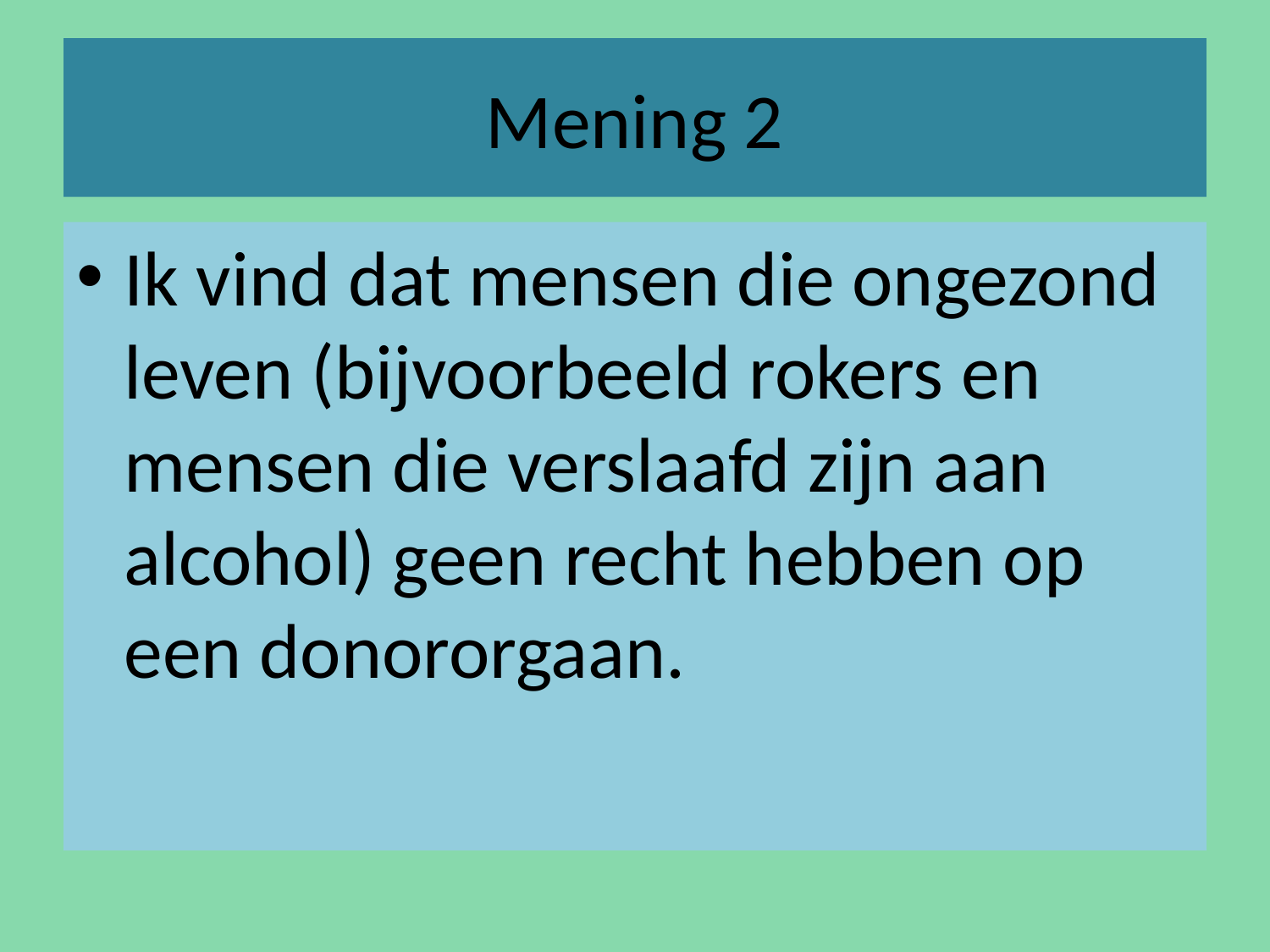

# Mening 2
Ik vind dat mensen die ongezond leven (bijvoorbeeld rokers en mensen die verslaafd zijn aan alcohol) geen recht hebben op een donororgaan.